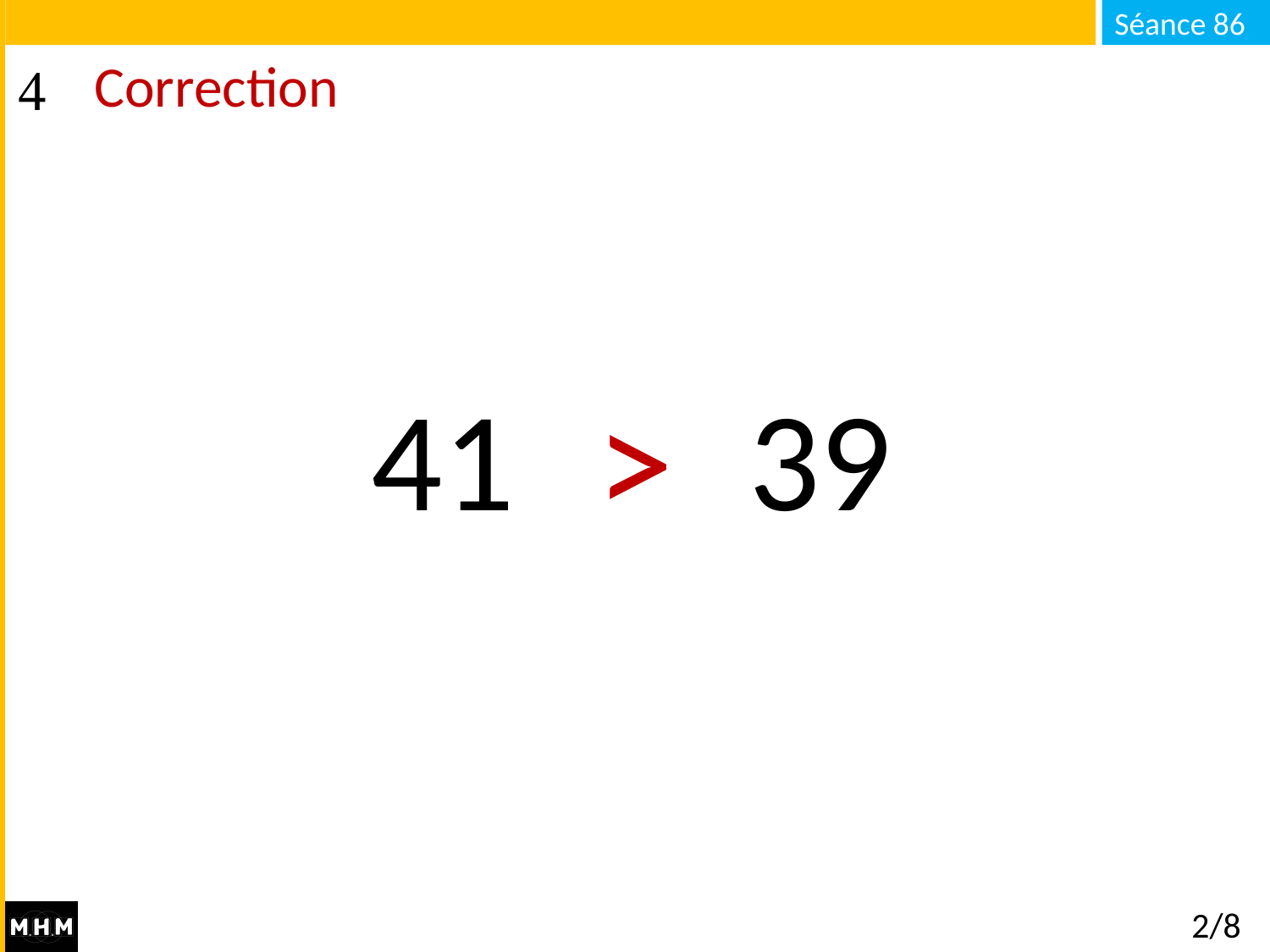

# Correction
>
41 . . . 39
2/8